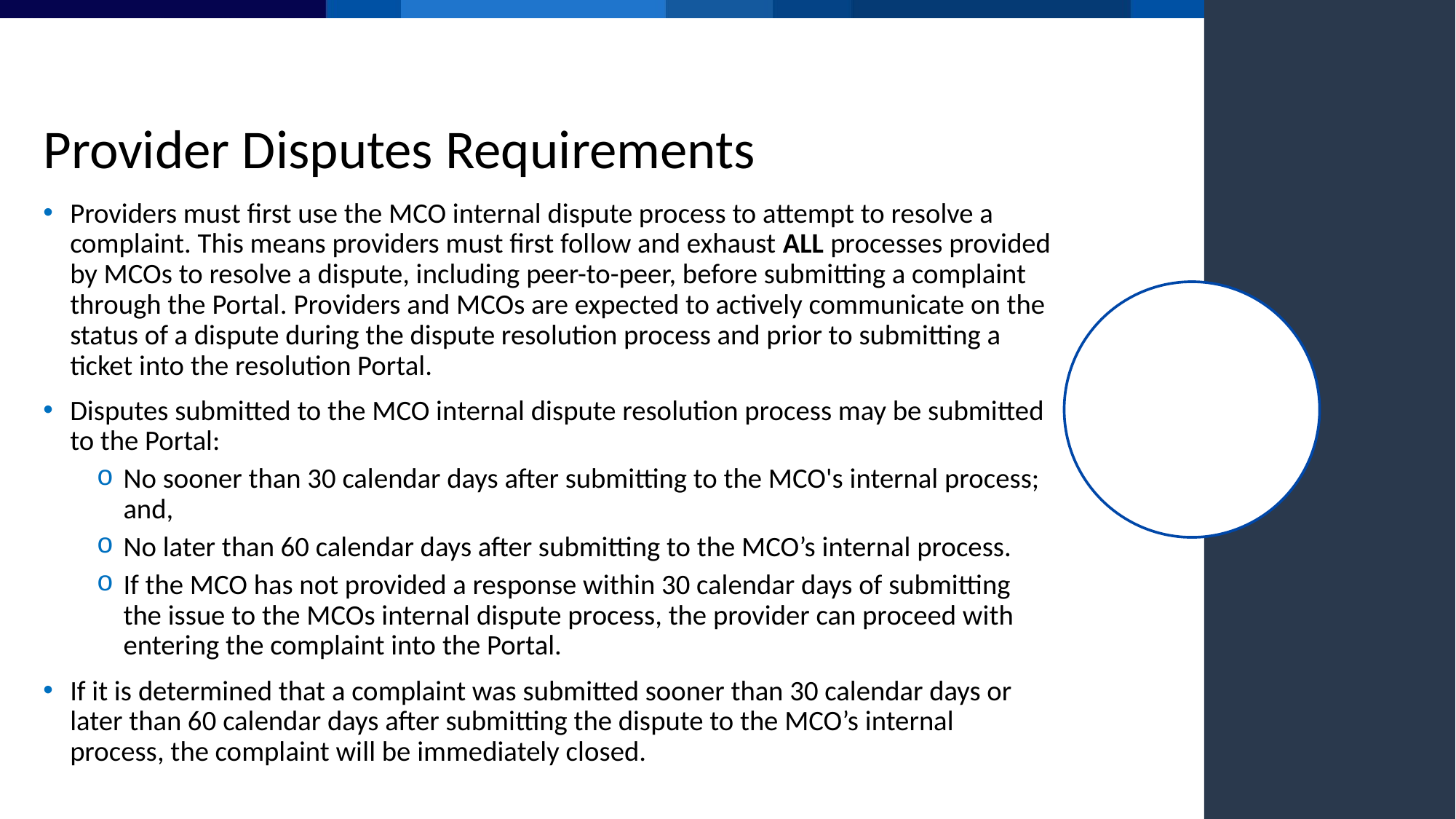

# Provider Disputes Requirements
Providers must first use the MCO internal dispute process to attempt to resolve a complaint. This means providers must first follow and exhaust ALL processes provided by MCOs to resolve a dispute, including peer-to-peer, before submitting a complaint through the Portal. Providers and MCOs are expected to actively communicate on the status of a dispute during the dispute resolution process and prior to submitting a ticket into the resolution Portal.
Disputes submitted to the MCO internal dispute resolution process may be submitted to the Portal:
No sooner than 30 calendar days after submitting to the MCO's internal process; and,
No later than 60 calendar days after submitting to the MCO’s internal process.
If the MCO has not provided a response within 30 calendar days of submitting the issue to the MCOs internal dispute process, the provider can proceed with entering the complaint into the Portal.
If it is determined that a complaint was submitted sooner than 30 calendar days or later than 60 calendar days after submitting the dispute to the MCO’s internal process, the complaint will be immediately closed.